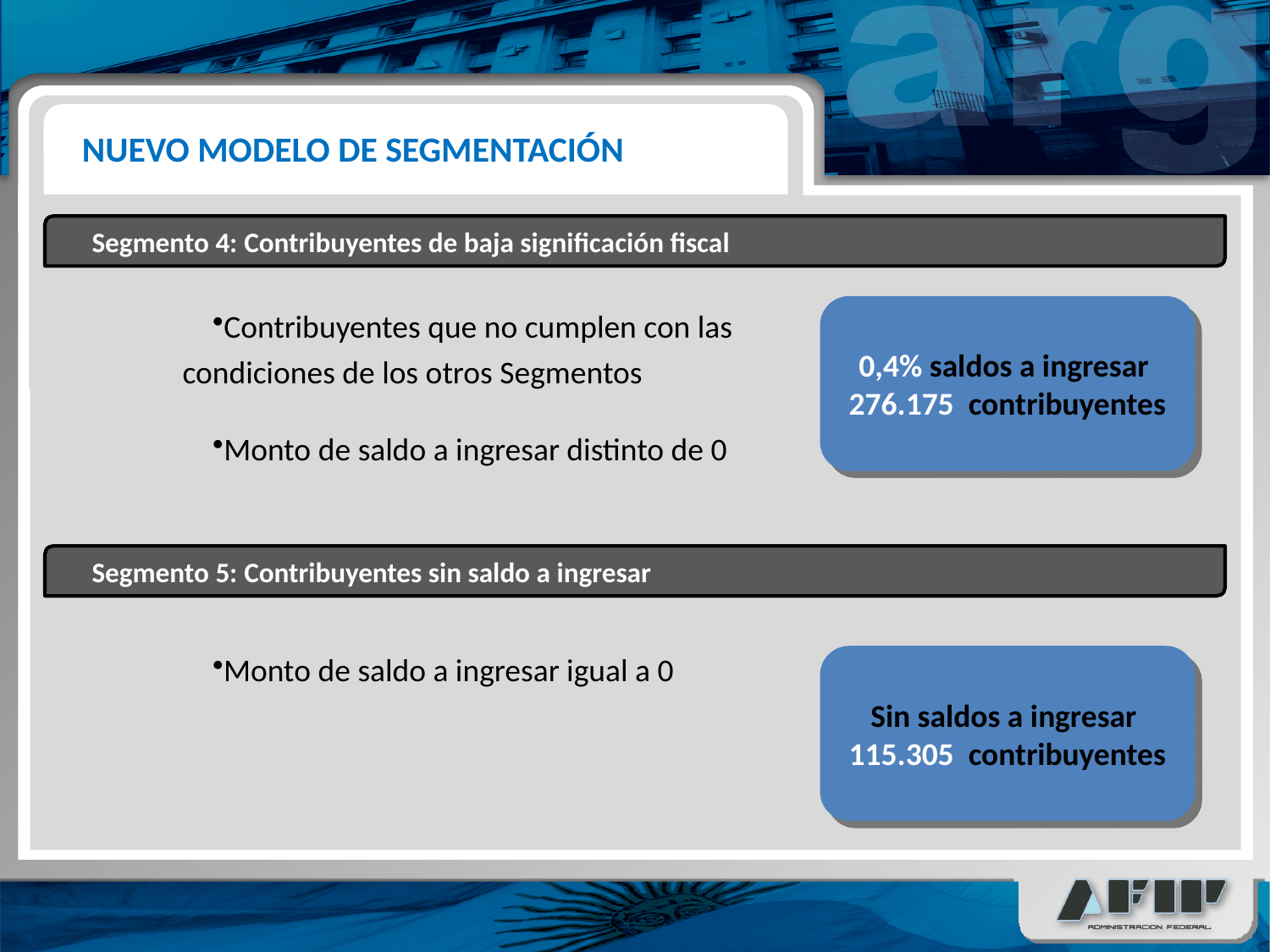

NUEVO MODELO DE SEGMENTACIÓN

Segmento 4: Contribuyentes de baja significación fiscal
0,4% saldos a ingresar
276.175  contribuyentes
Contribuyentes que no cumplen con las
condiciones de los otros Segmentos

Monto de saldo a ingresar distinto de 0

Segmento 5: Contribuyentes sin saldo a ingresar
Monto de saldo a ingresar igual a 0
Sin saldos a ingresar
115.305  contribuyentes